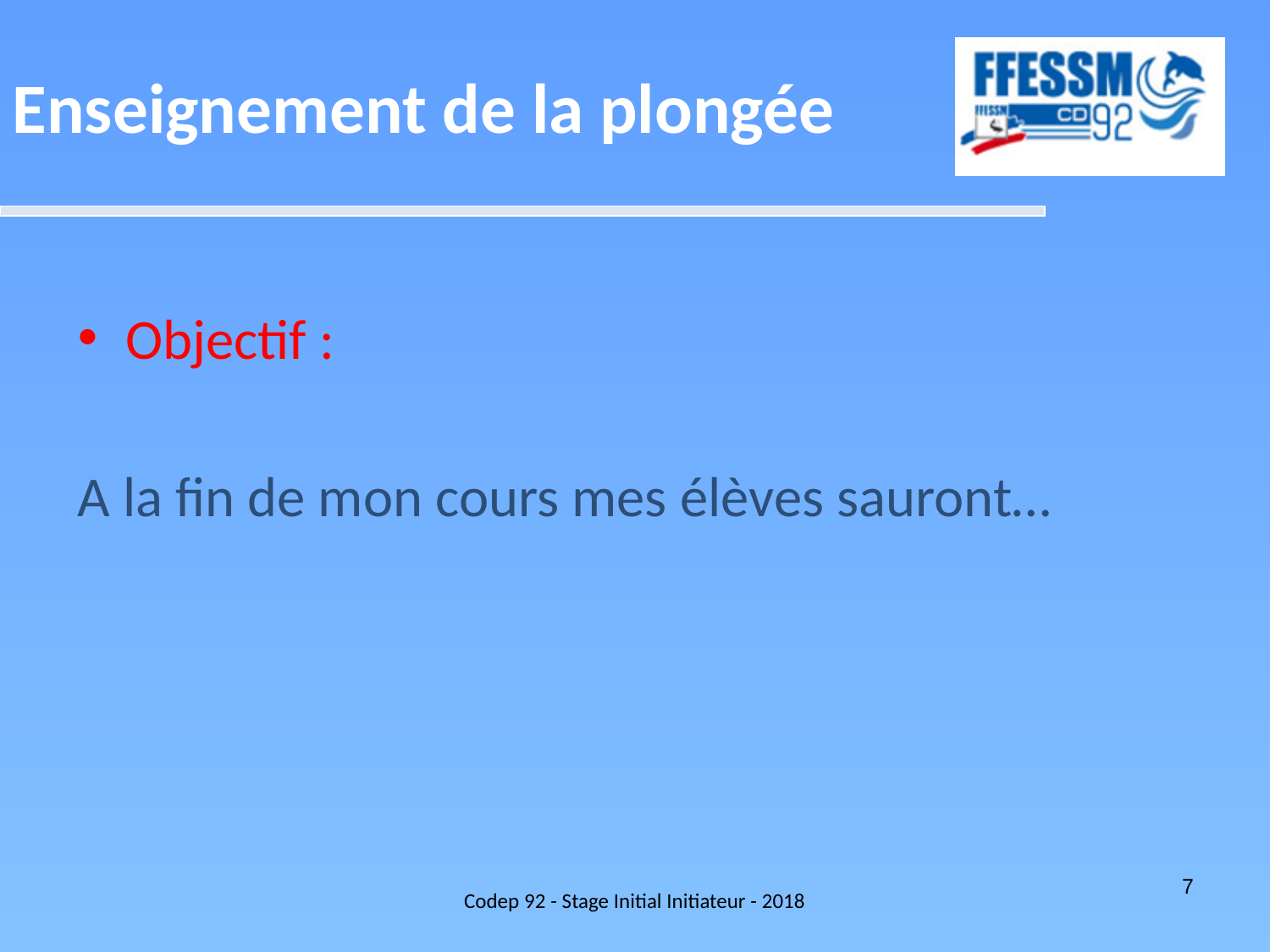

Enseignement de la plongée
Objectif :

A la fin de mon cours mes élèves sauront…

Codep 92 - Stage Initial Initiateur - 2018
7